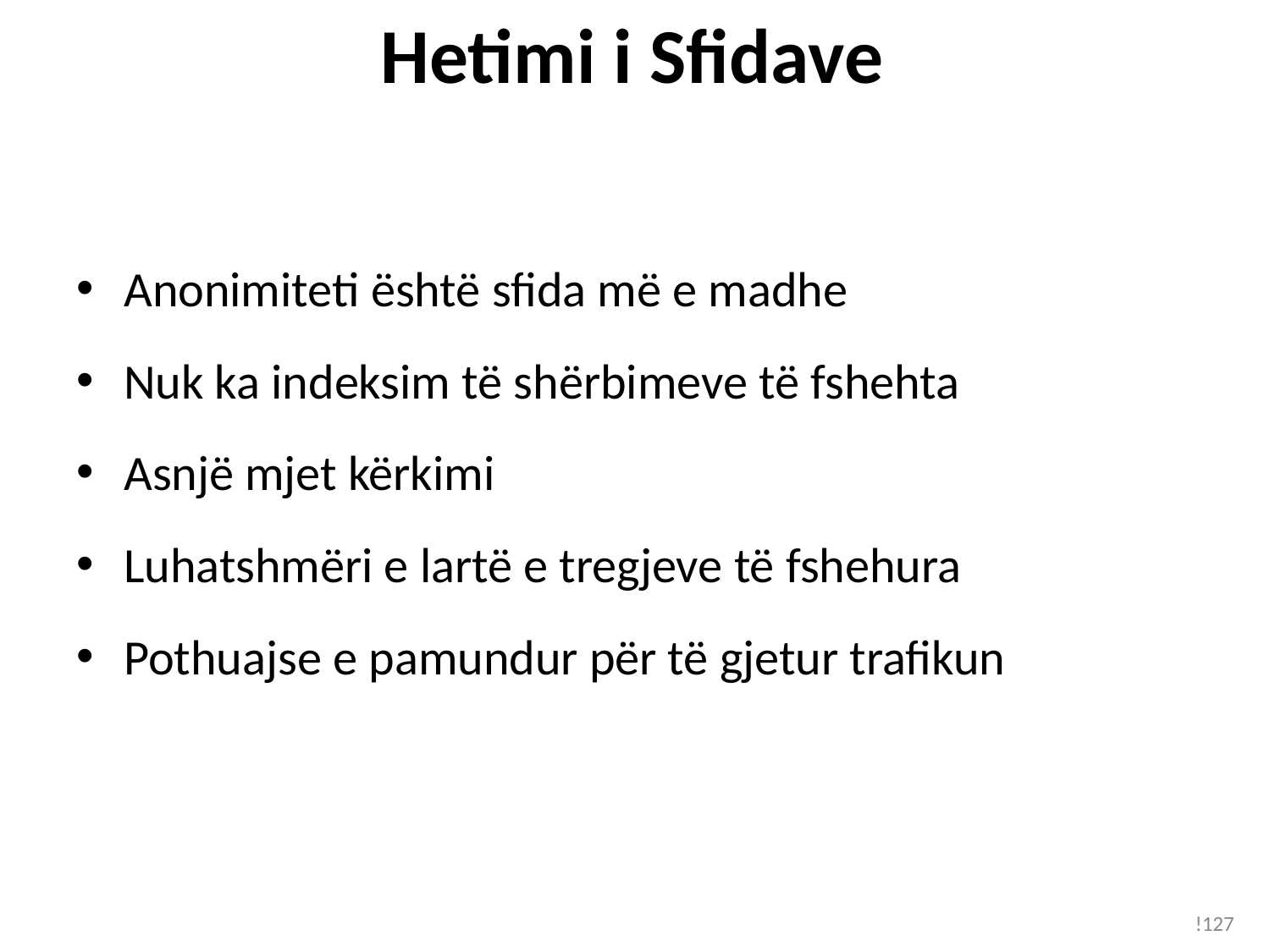

# Hetimi i Sfidave
Anonimiteti është sfida më e madhe
Nuk ka indeksim të shërbimeve të fshehta
Asnjë mjet kërkimi
Luhatshmëri e lartë e tregjeve të fshehura
Pothuajse e pamundur për të gjetur trafikun
!127